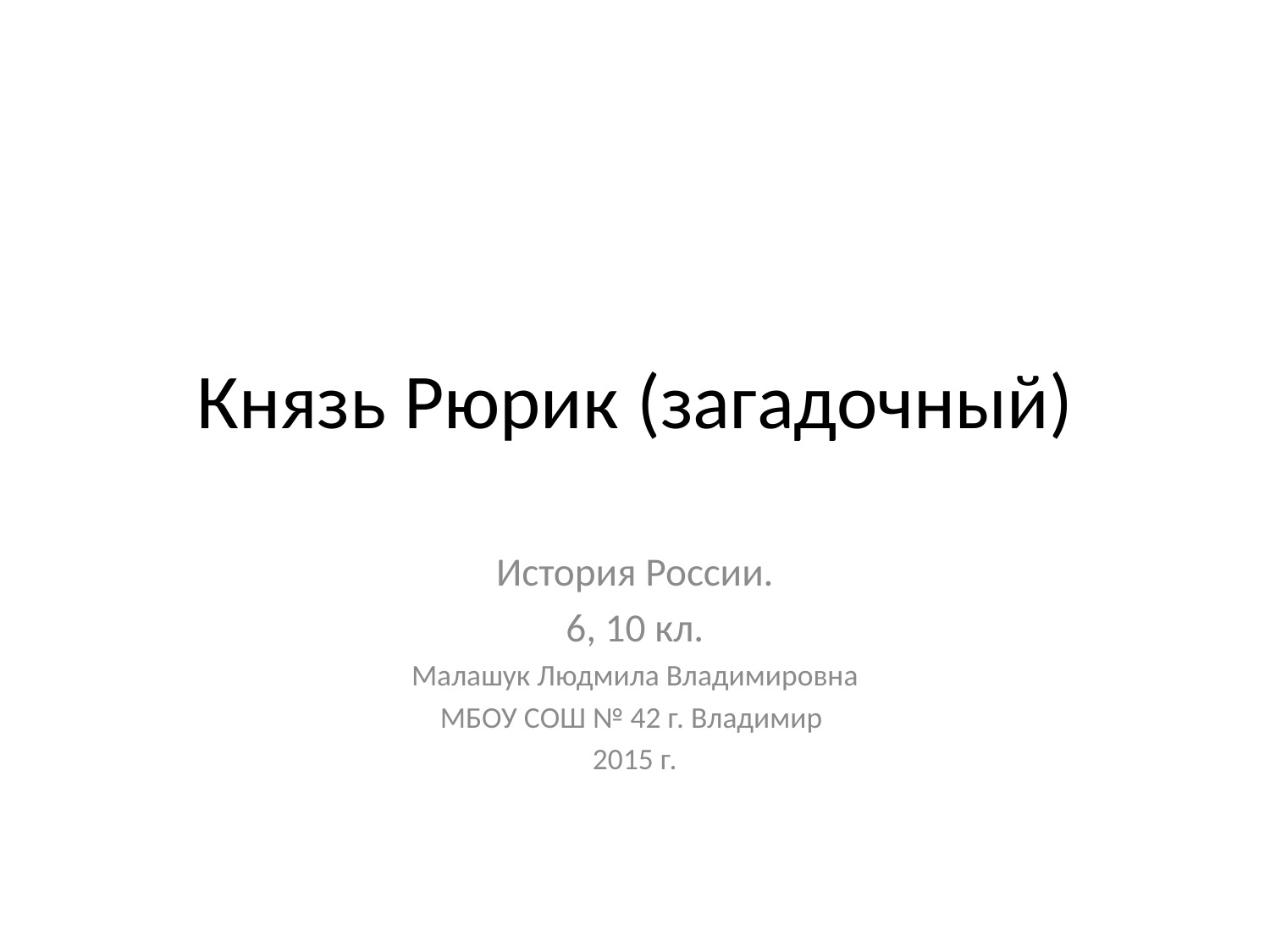

# Князь Рюрик (загадочный)
История России.
6, 10 кл.
Малашук Людмила Владимировна
МБОУ СОШ № 42 г. Владимир
2015 г.